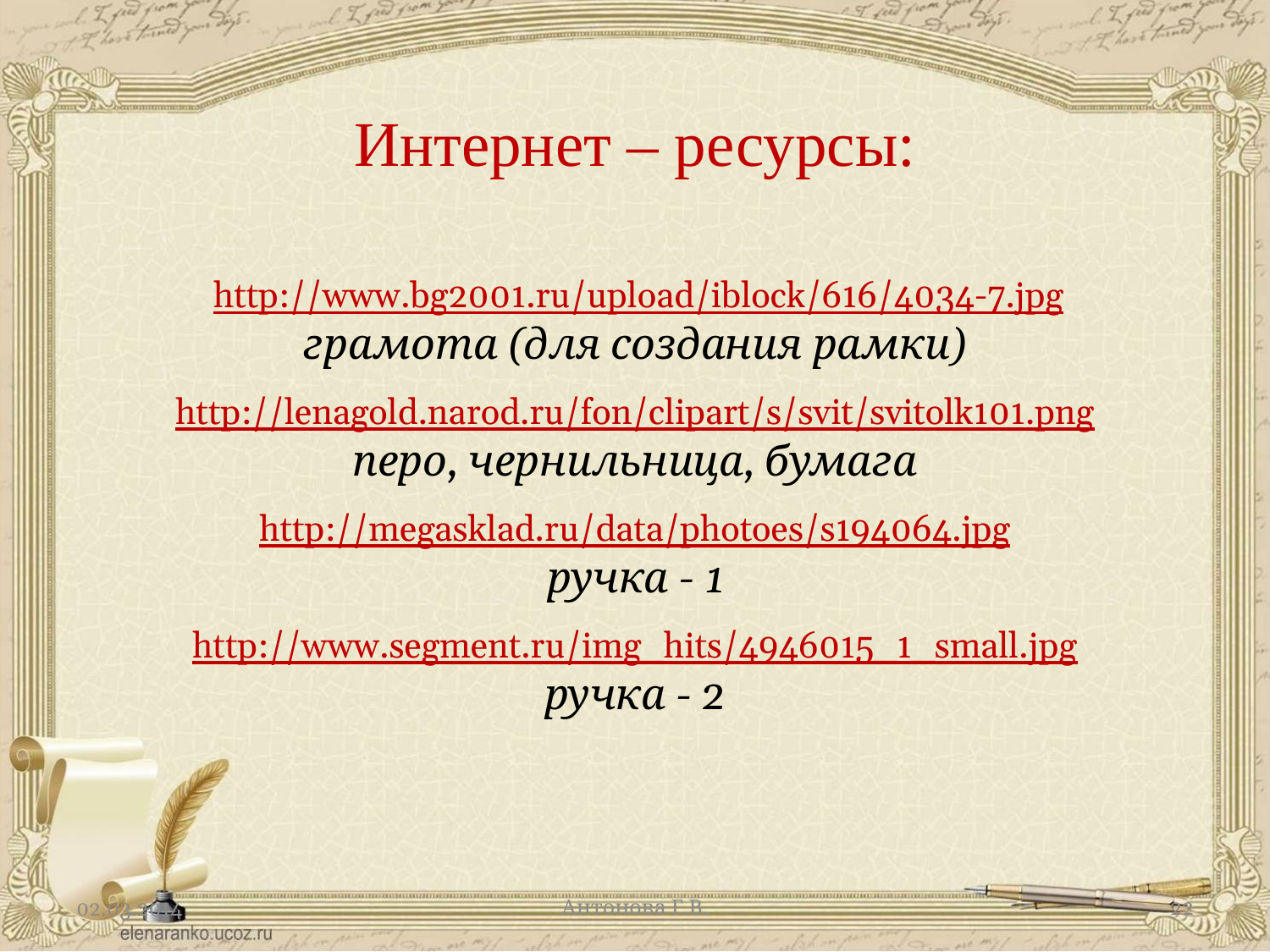

Интернет – ресурсы:
 http://www.bg2001.ru/upload/iblock/616/4034-7.jpg
грамота (для создания рамки)

http://lenagold.narod.ru/fon/clipart/s/svit/svitolk101.png
перо, чернильница, бумага

http://megasklad.ru/data/photoes/s194064.jpg
ручка - 1

http://www.segment.ru/img_hits/4946015_1_small.jpg
ручка - 2

02.03.2014
Антонова Г.В.
22